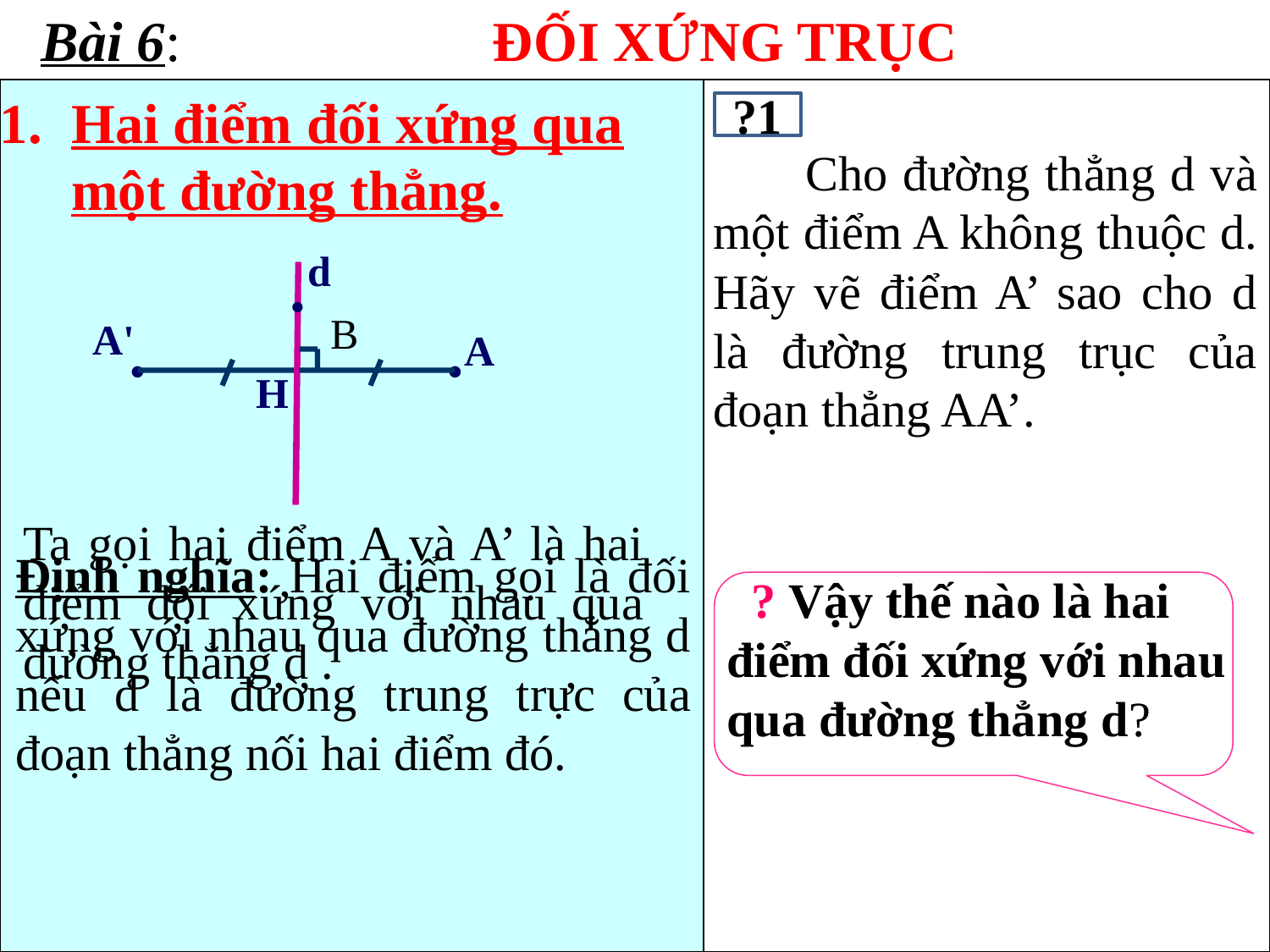

Bài 6:                      ĐỐI XỨNG TRỤC

Hai điểm đối xứng qua một đường thẳng.
?1
      Cho đường thẳng d và một điểm A không thuộc d. Hãy vẽ điểm A’ sao cho d là đường trung trục của đoạn thẳng AA’.
d
.

.
B
.
A'
A

H

Ta gọi hai điểm A và A’ là hai điểm đối xứng với nhau qua đường thẳng d .
Định nghĩa: Hai điểm gọi là đối xứng với nhau qua đường thẳng d nếu d là đường trung trực của đoạn thẳng nối hai điểm đó.
  ? Vậy thế nào là hai điểm đối xứng với nhau qua đường thẳng d?